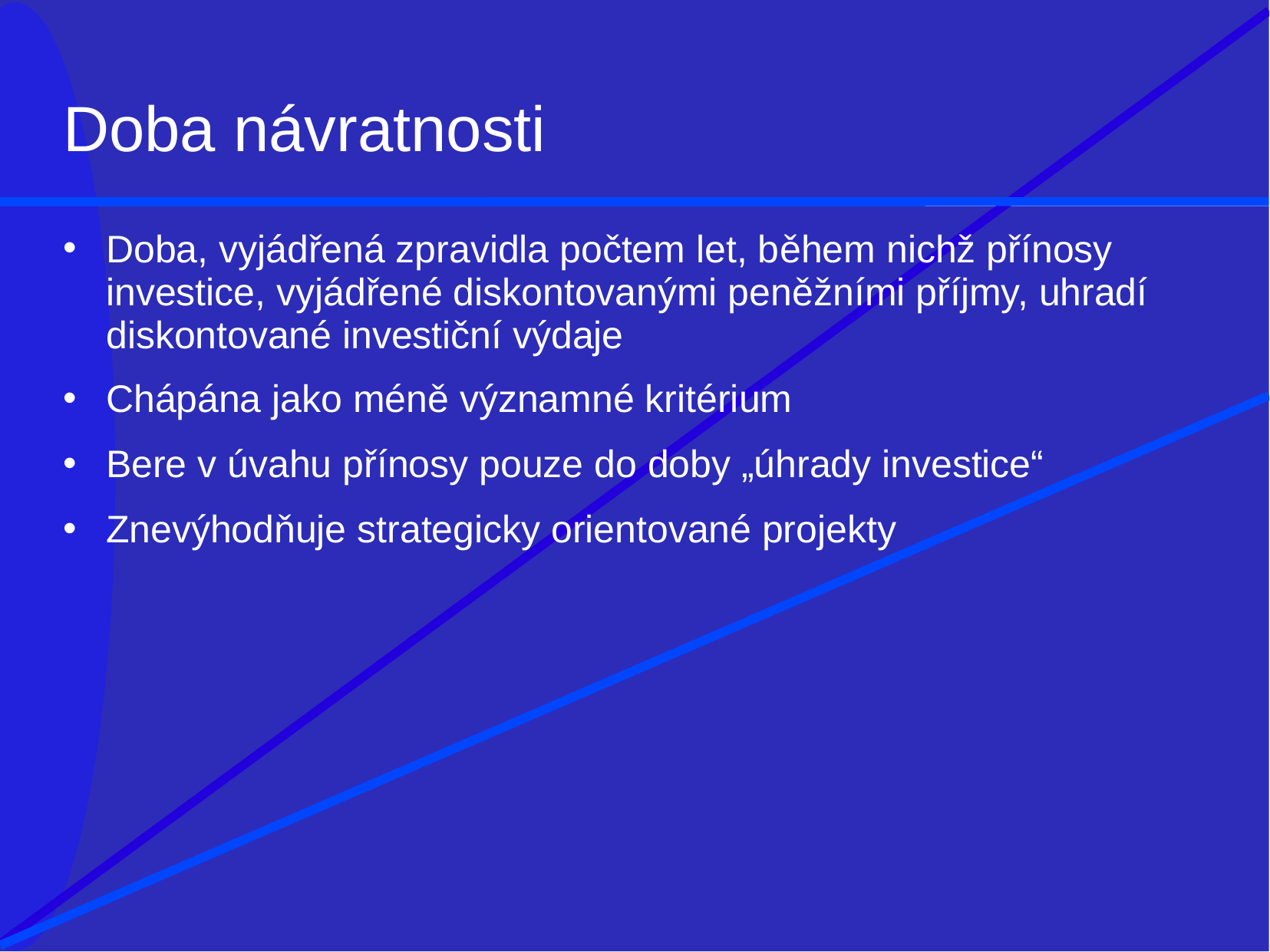

# Doba návratnosti
Doba, vyjádřená zpravidla počtem let, během nichž přínosy investice, vyjádřené diskontovanými peněžními příjmy, uhradí diskontované investiční výdaje
Chápána jako méně významné kritérium
Bere v úvahu přínosy pouze do doby „úhrady investice“
Znevýhodňuje strategicky orientované projekty